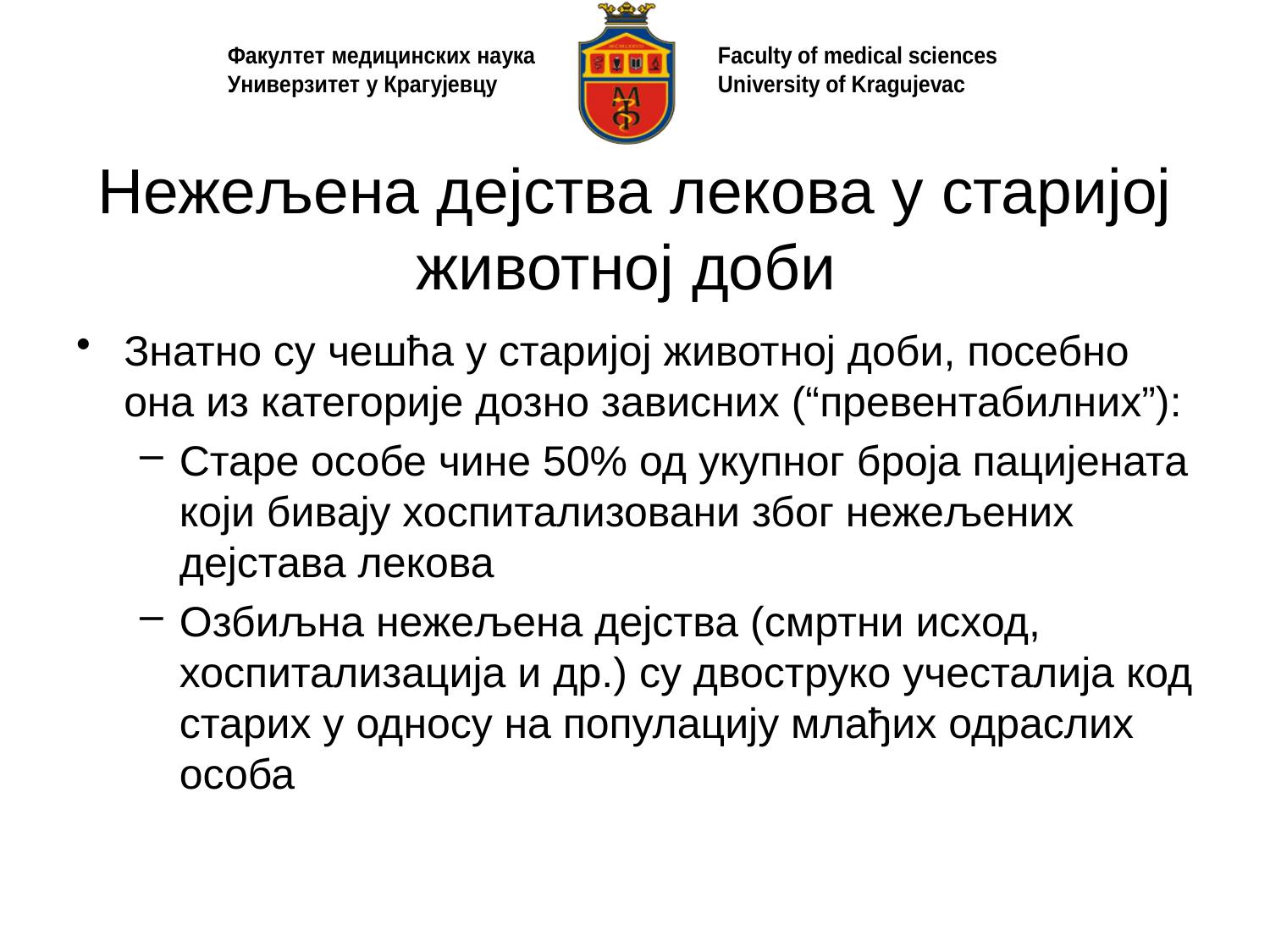

# Нежељена дејства лекова у старијој животној доби
Знатно су чешћа у старијој животној доби, посебно она из категорије дозно зависних (“превентабилних”):
Старе особе чине 50% од укупног броја пацијената који бивају хоспитализовани због нежељених дејстава лекова
Озбиљна нежељена дејства (смртни исход, хоспитализација и др.) су двоструко учесталија код старих у односу на популацију млађих одраслих особа